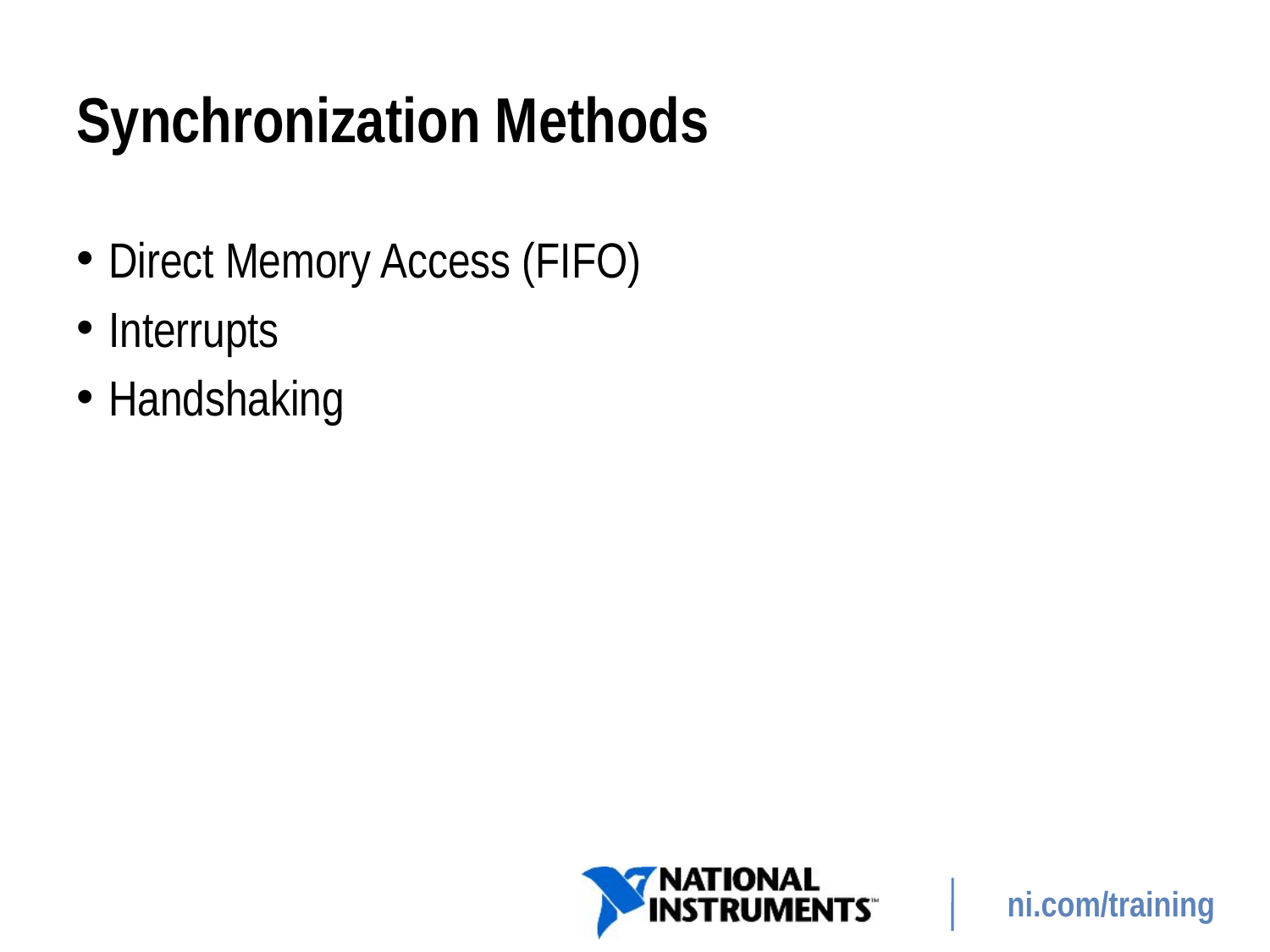

# Synchronization Methods
Direct Memory Access (FIFO)
Interrupts
Handshaking